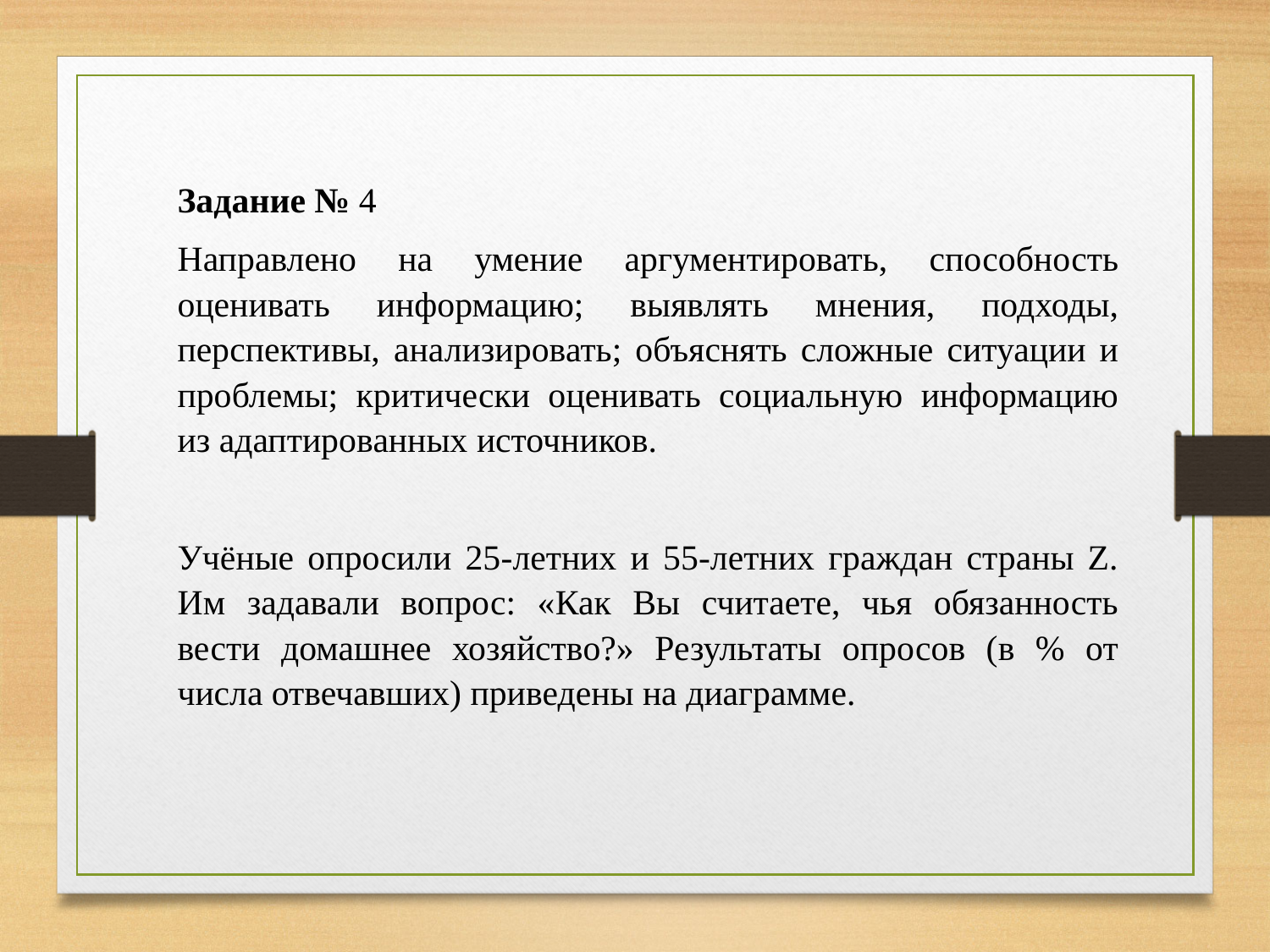

Задание № 4
Направлено на умение аргументировать, способность оценивать информацию; выявлять мнения, подходы, перспективы, анализировать; объяснять сложные ситуации и проблемы; критически оценивать социальную информацию из адаптированных источников.

Учёные опросили 25-летних и 55-летних граждан страны Z. Им задавали вопрос: «Как Вы считаете, чья обязанность вести домашнее хозяйство?» Результаты опросов (в % от числа отвечавших) приведены на диаграмме.